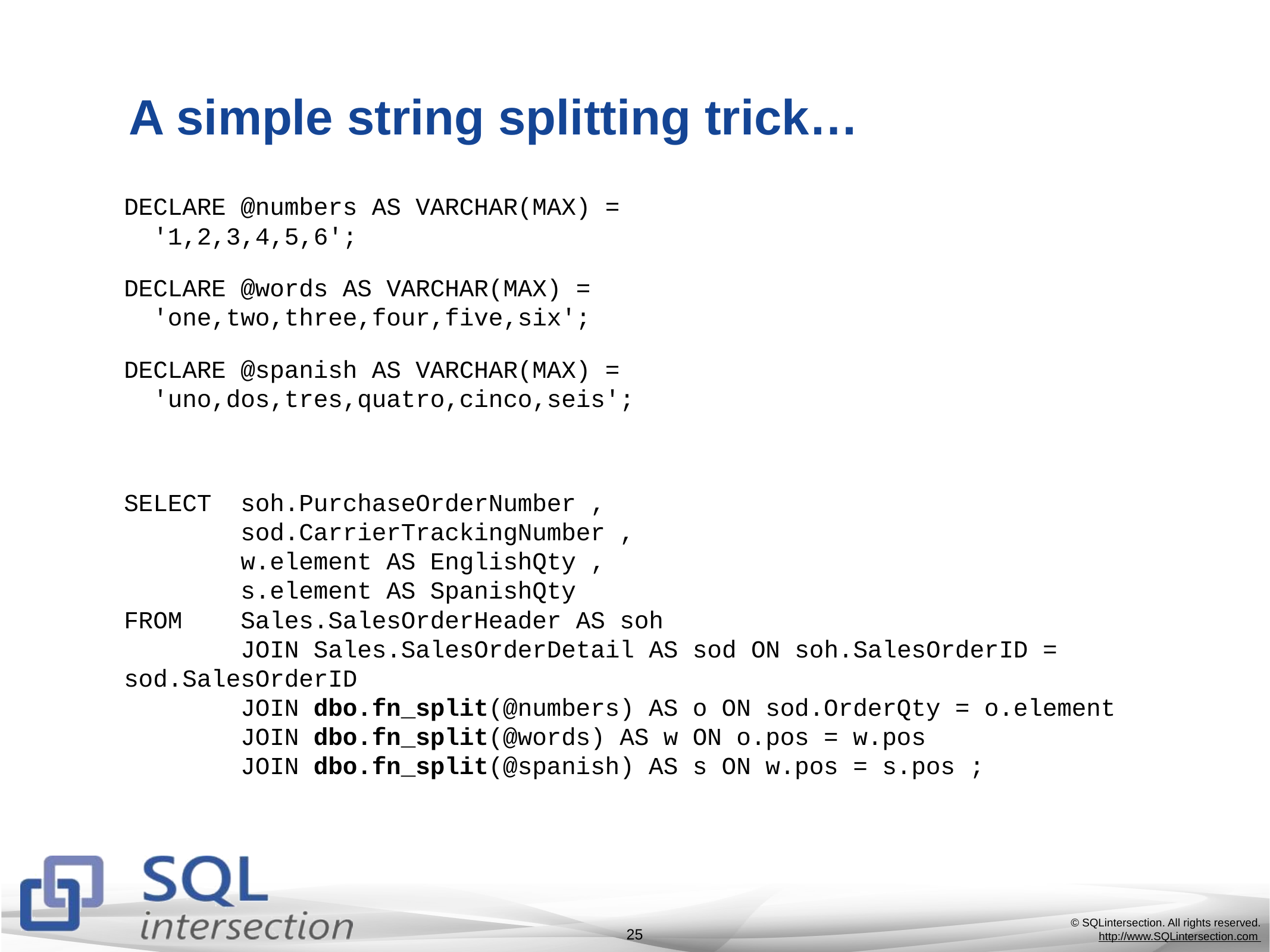

# A simple string splitting trick…
DECLARE @numbers AS VARCHAR(MAX) =
  '1,2,3,4,5,6';
DECLARE @words AS VARCHAR(MAX) =
  'one,two,three,four,five,six';
DECLARE @spanish AS VARCHAR(MAX) =
  'uno,dos,tres,quatro,cinco,seis';

SELECT  soh.PurchaseOrderNumber ,
        sod.CarrierTrackingNumber ,
        w.element AS EnglishQty ,
        s.element AS SpanishQty
FROM    Sales.SalesOrderHeader AS soh
        JOIN Sales.SalesOrderDetail AS sod ON soh.SalesOrderID = sod.SalesOrderID
        JOIN dbo.fn_split(@numbers) AS o ON sod.OrderQty = o.element
        JOIN dbo.fn_split(@words) AS w ON o.pos = w.pos
        JOIN dbo.fn_split(@spanish) AS s ON w.pos = s.pos ;